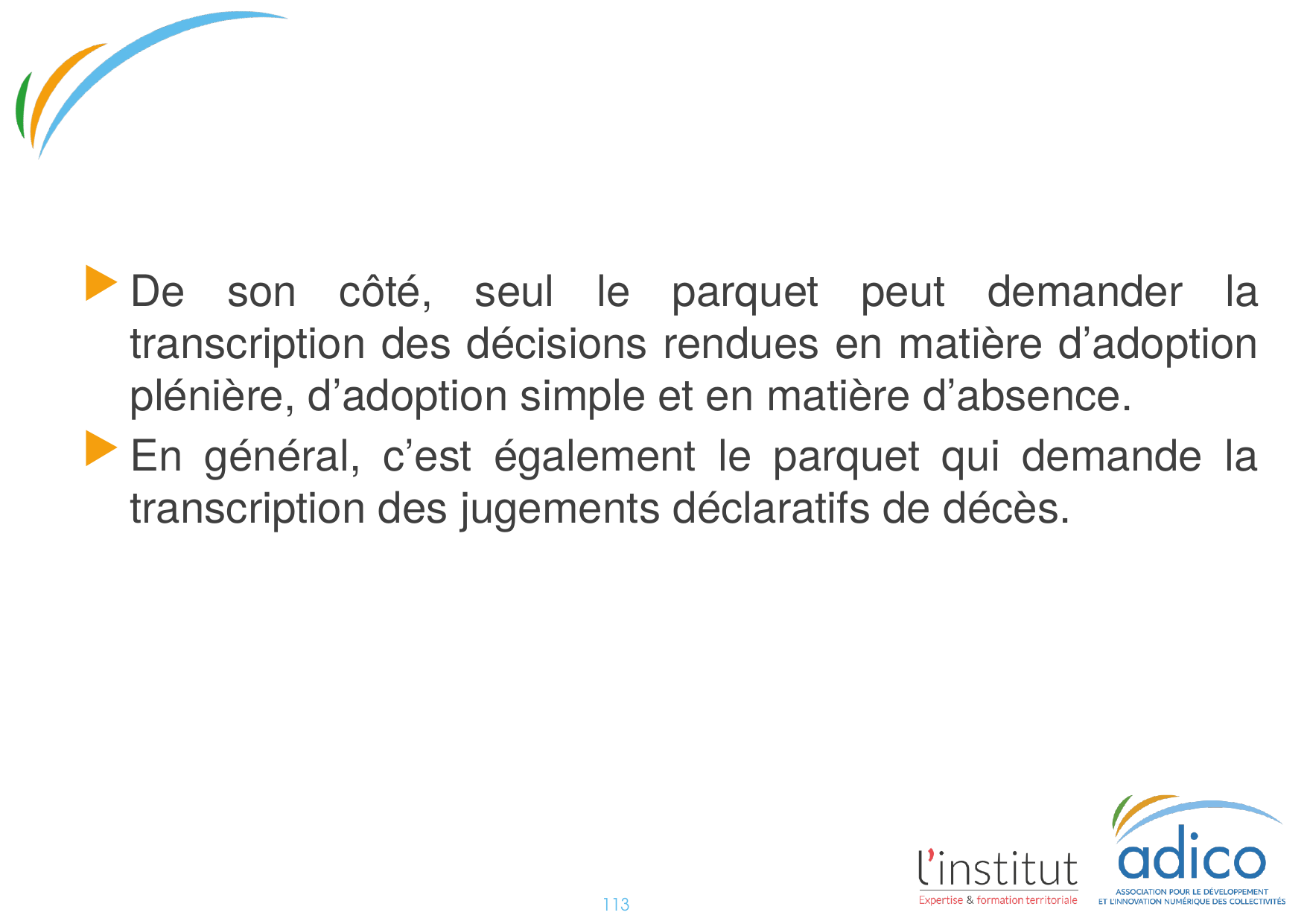

#

De son côté, seul le parquet peut demander la transcription des décisions rendues en matière d’adoption plénière, d’adoption simple et en matière d’absence.
En général, c’est également le parquet qui demande la transcription des jugements déclaratifs de décès.